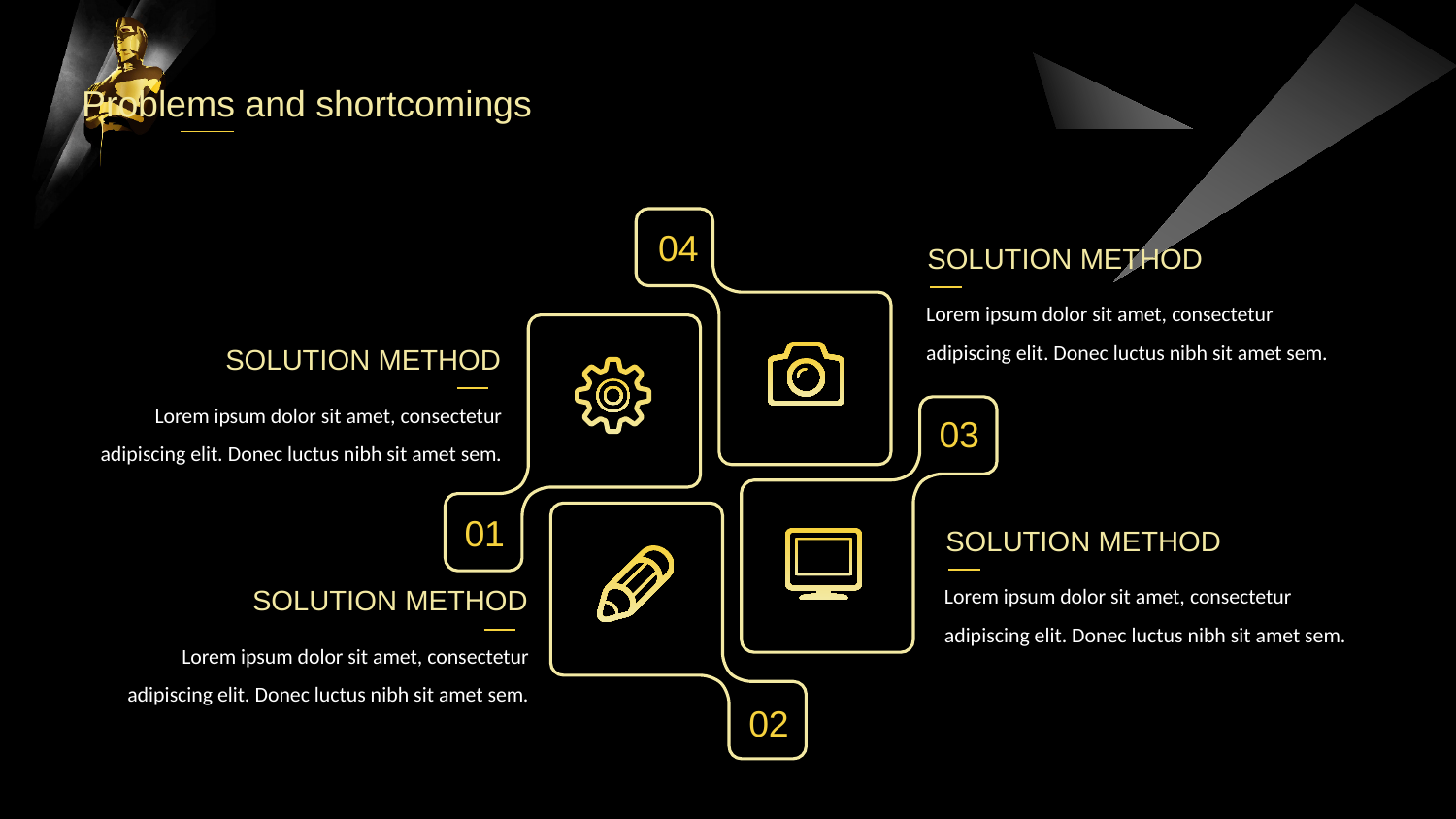

Problems and shortcomings

04
SOLUTION METHOD
Lorem ipsum dolor sit amet, consectetur adipiscing elit. Donec luctus nibh sit amet sem.

SOLUTION METHOD

Lorem ipsum dolor sit amet, consectetur adipiscing elit. Donec luctus nibh sit amet sem.

03
01

SOLUTION METHOD

Lorem ipsum dolor sit amet, consectetur adipiscing elit. Donec luctus nibh sit amet sem.
SOLUTION METHOD
Lorem ipsum dolor sit amet, consectetur adipiscing elit. Donec luctus nibh sit amet sem.
02